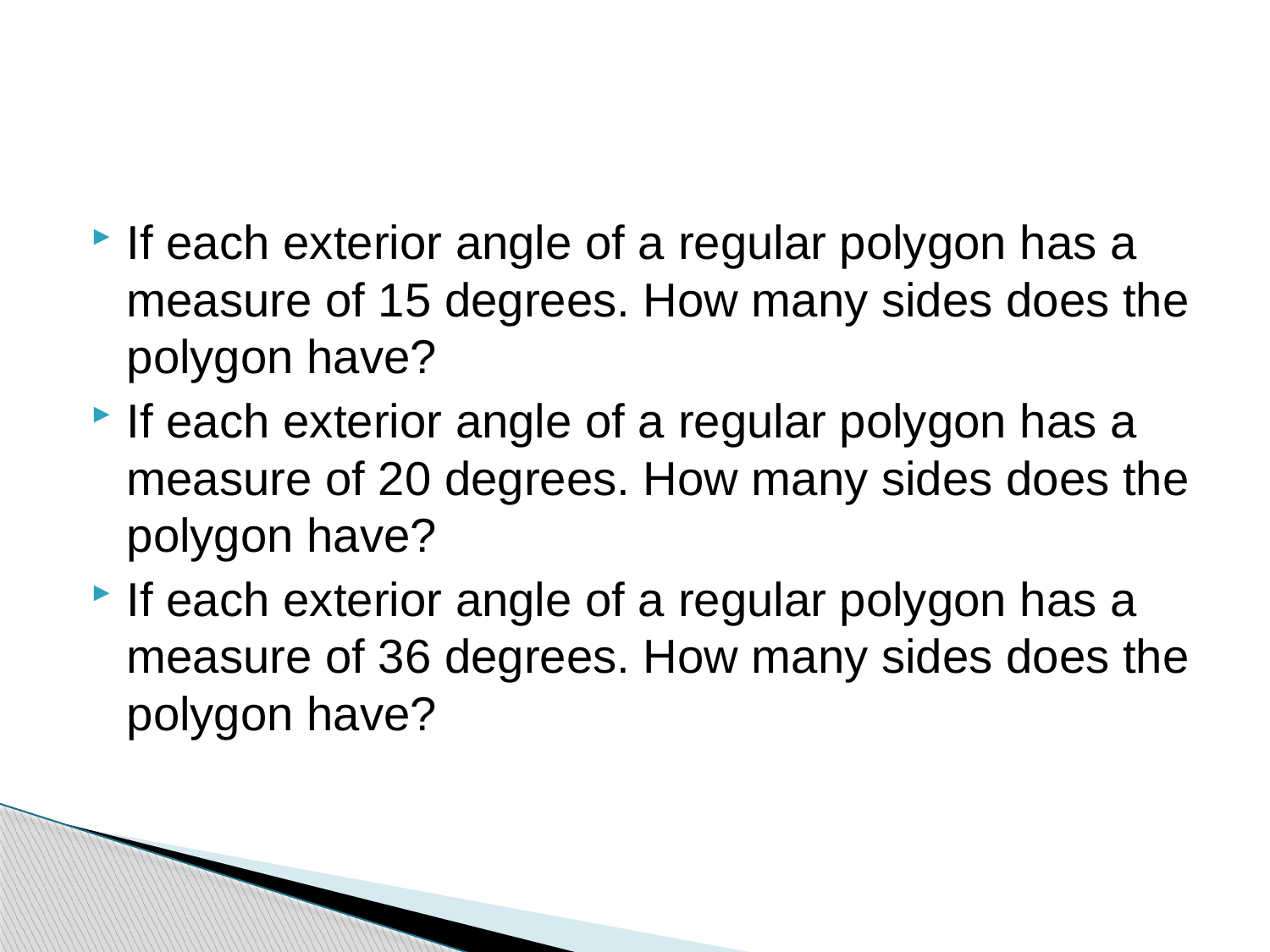

#
If each exterior angle of a regular polygon has a measure of 15 degrees. How many sides does the polygon have?
If each exterior angle of a regular polygon has a measure of 20 degrees. How many sides does the polygon have?
If each exterior angle of a regular polygon has a measure of 36 degrees. How many sides does the polygon have?